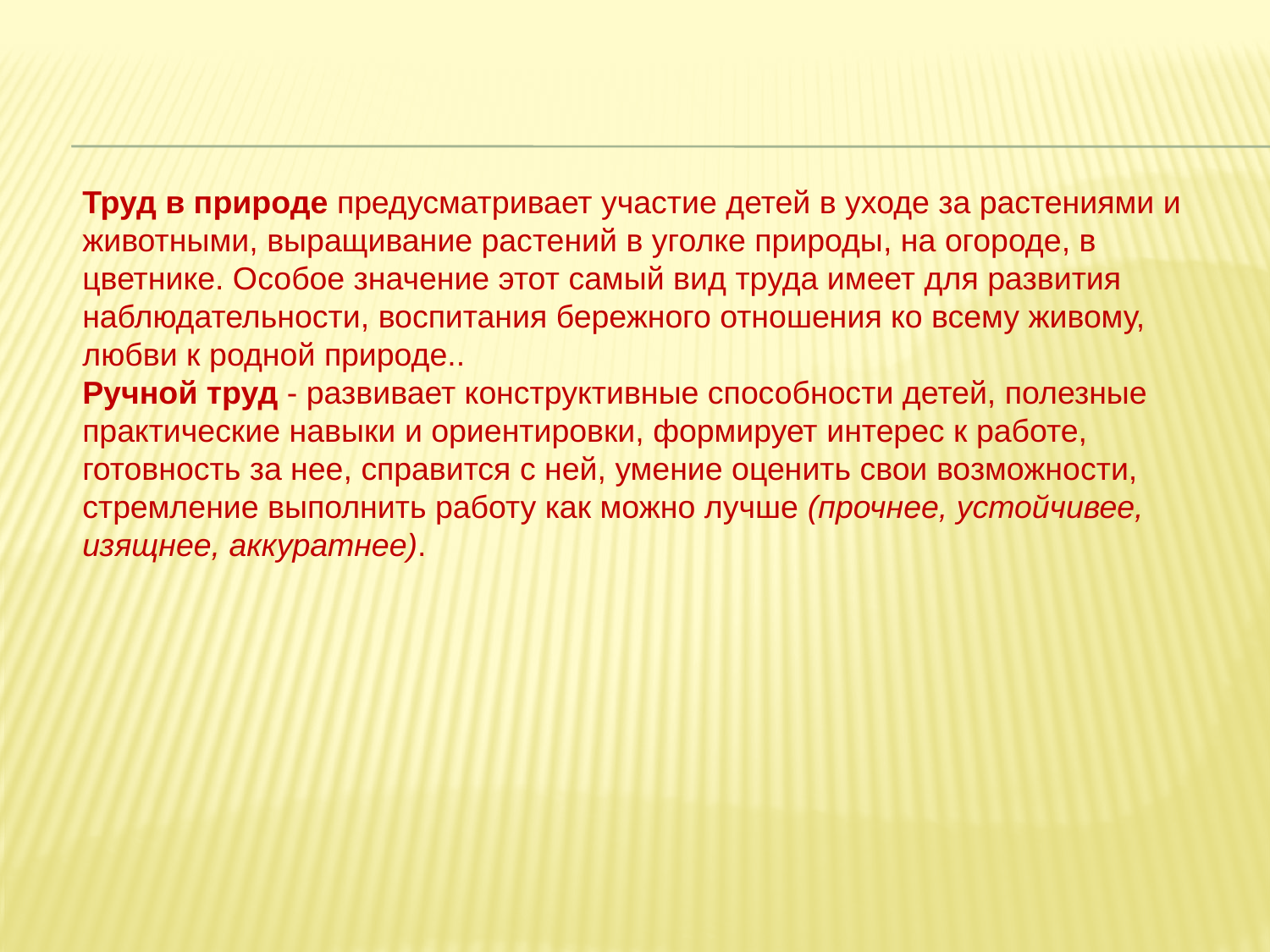

Труд в природе предусматривает участие детей в уходе за растениями и животными, выращивание растений в уголке природы, на огороде, в цветнике. Особое значение этот самый вид труда имеет для развития наблюдательности, воспитания бережного отношения ко всему живому, любви к родной природе..
Ручной труд - развивает конструктивные способности детей, полезные практические навыки и ориентировки, формирует интерес к работе, готовность за нее, справится с ней, умение оценить свои возможности, стремление выполнить работу как можно лучше (прочнее, устойчивее, изящнее, аккуратнее).